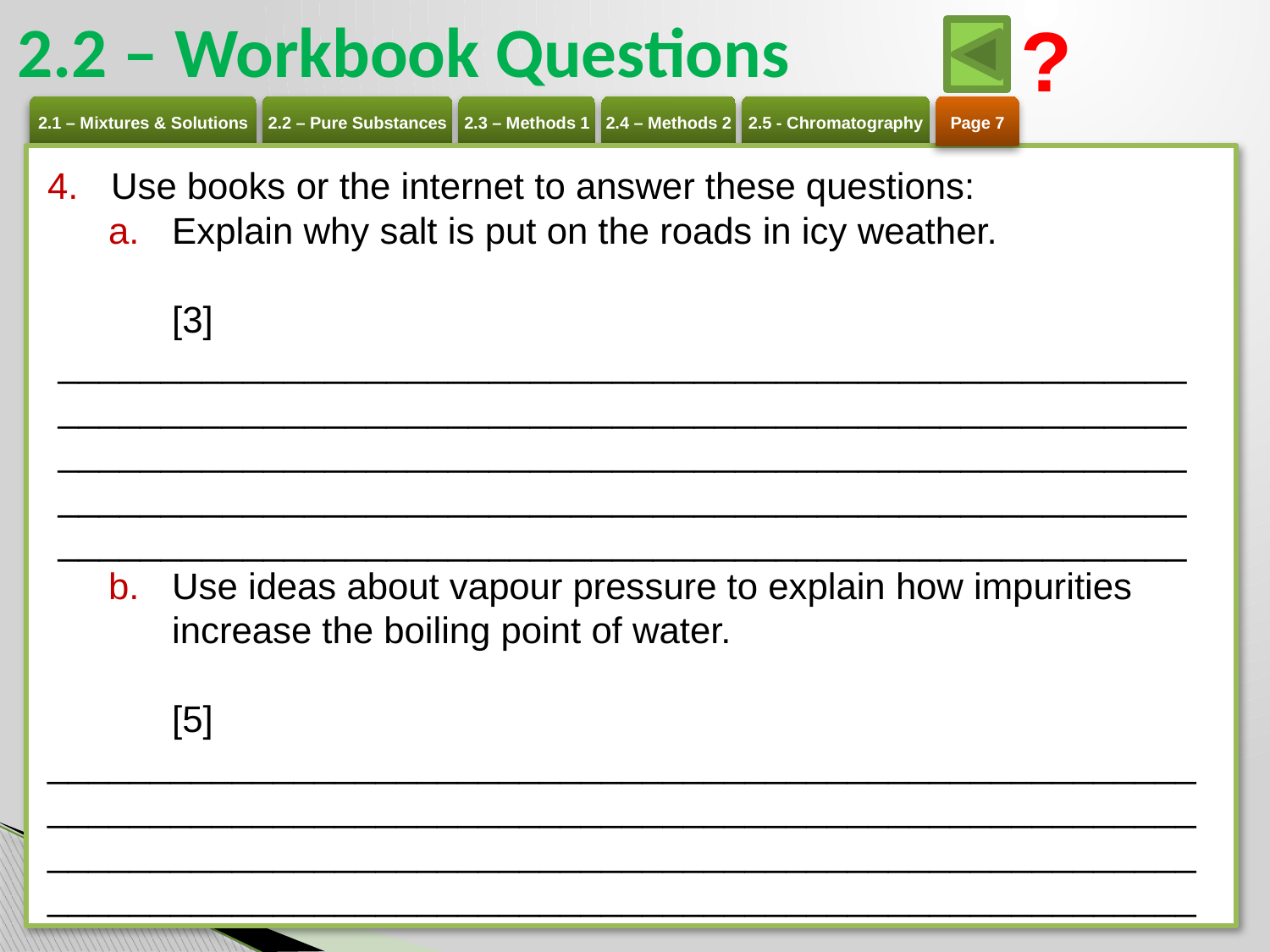

?
# 2.2 – Workbook Questions

Page 7
Use books or the internet to answer these questions:
Explain why salt is put on the roads in icy weather. 	[3]
___________________________________________________________________________________________________________________________________________________________________________________________________________________________________________________________________________________
Use ideas about vapour pressure to explain how impurities increase the boiling point of water. 	[5]
________________________________________________________________________________________________________________________________________________________________________________________________________________________________________________________________________________________________________________________________________________